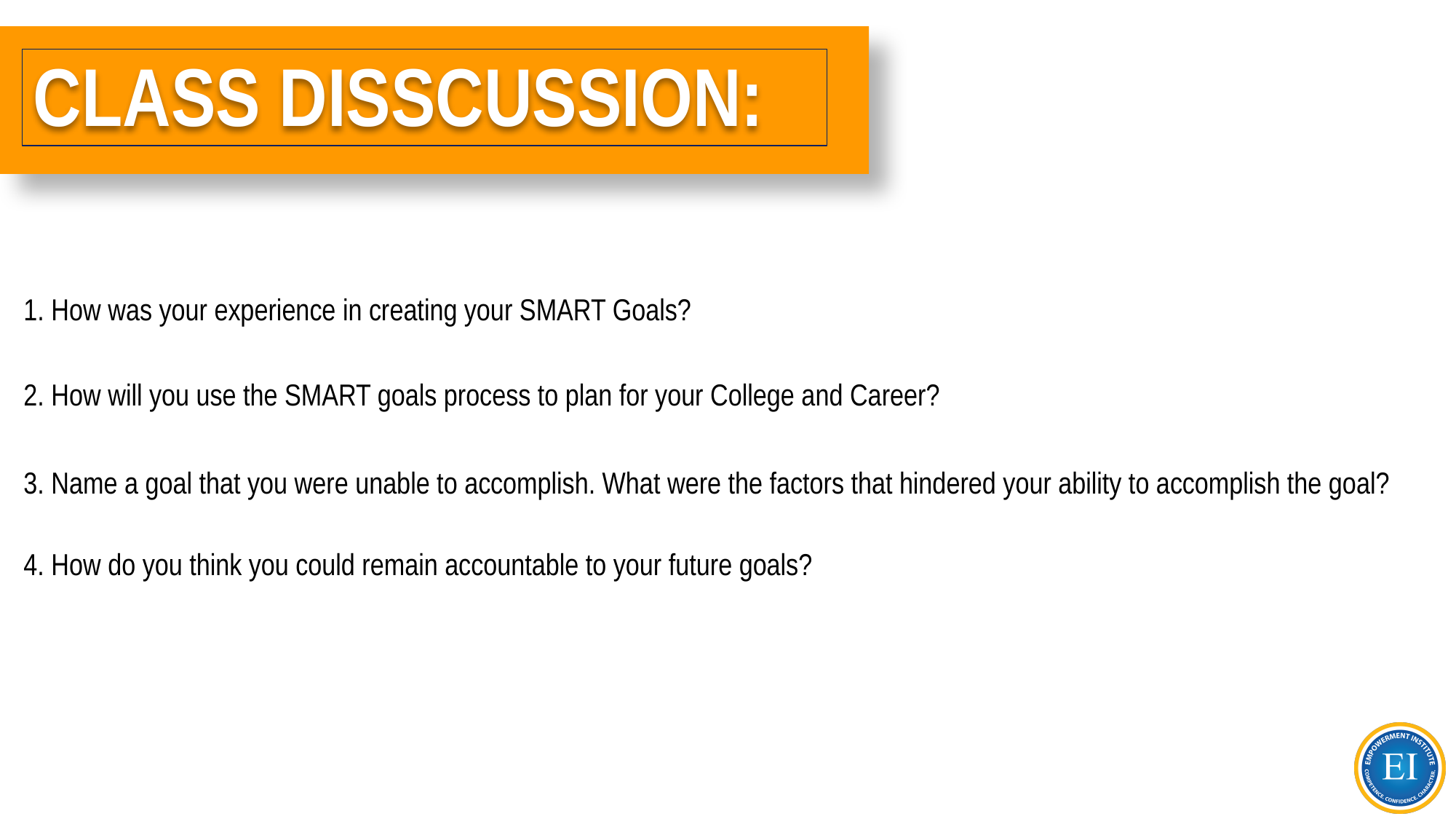

# CLASS DISSCUSSION:

1. How was your experience in creating your SMART Goals?
2. How will you use the SMART goals process to plan for your College and Career?
3. Name a goal that you were unable to accomplish. What were the factors that hindered your ability to accomplish the goal?
4. How do you think you could remain accountable to your future goals?